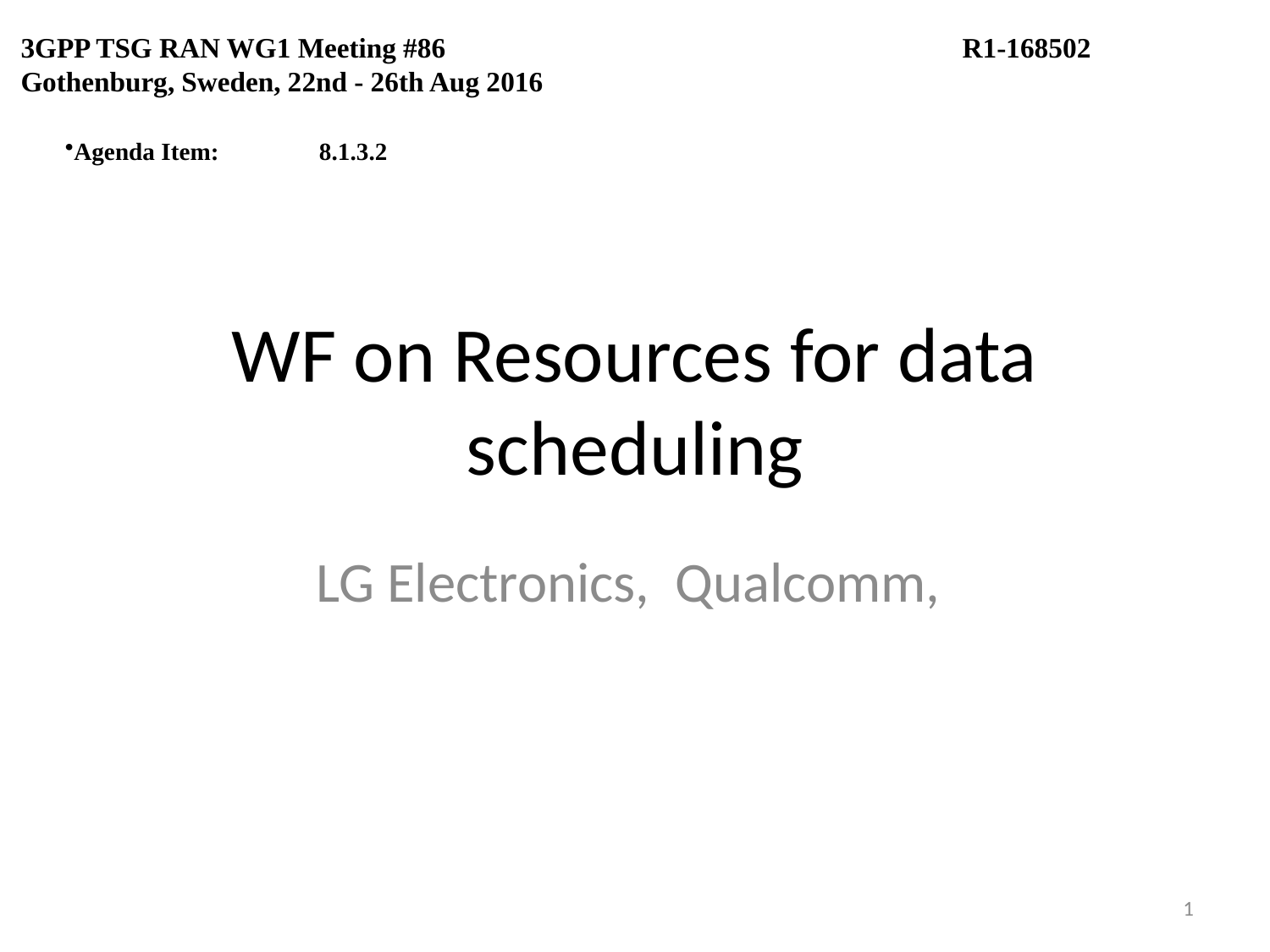

3GPP TSG RAN WG1 Meeting #86                                                                          R1-168502
Gothenburg, Sweden, 22nd - 26th Aug 2016

Agenda Item:	8.1.3.2

# WF on Resources for data scheduling
LG Electronics,  Qualcomm,
1